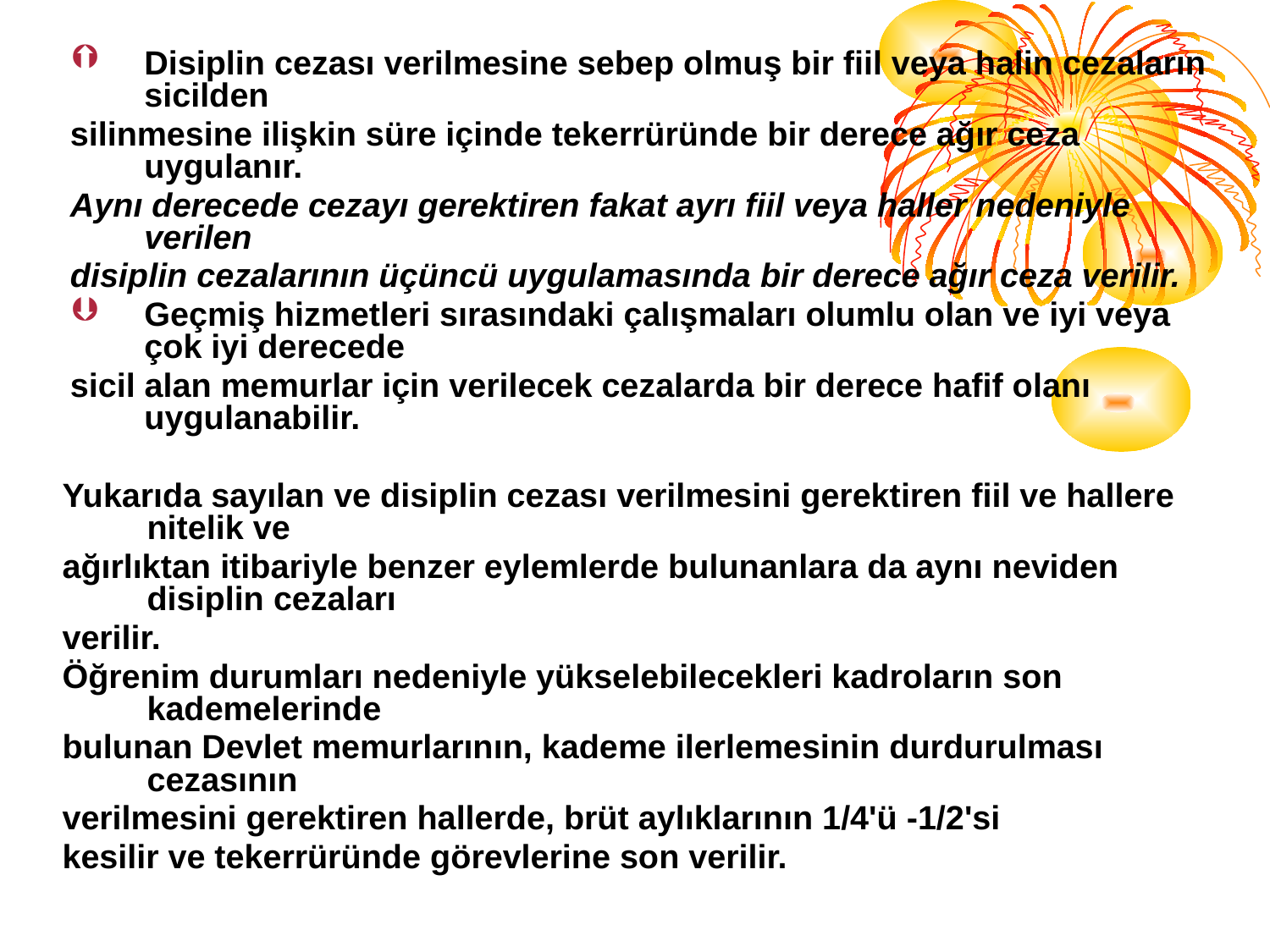

Disiplin cezası verilmesine sebep olmuş bir fiil veya halin cezaların sicilden
silinmesine ilişkin süre içinde tekerrüründe bir derece ağır ceza uygulanır.
Aynı derecede cezayı gerektiren fakat ayrı fiil veya haller nedeniyle verilen
disiplin cezalarının üçüncü uygulamasında bir derece ağır ceza verilir.
Geçmiş hizmetleri sırasındaki çalışmaları olumlu olan ve iyi veya çok iyi derecede
sicil alan memurlar için verilecek cezalarda bir derece hafif olanı uygulanabilir.

Yukarıda sayılan ve disiplin cezası verilmesini gerektiren fiil ve hallere nitelik ve
ağırlıktan itibariyle benzer eylemlerde bulunanlara da aynı neviden disiplin cezaları
verilir.
Öğrenim durumları nedeniyle yükselebilecekleri kadroların son kademelerinde
bulunan Devlet memurlarının, kademe ilerlemesinin durdurulması cezasının
verilmesini gerektiren hallerde, brüt aylıklarının 1/4'ü -1/2'si
kesilir ve tekerrüründe görevlerine son verilir.

|  |
| --- |